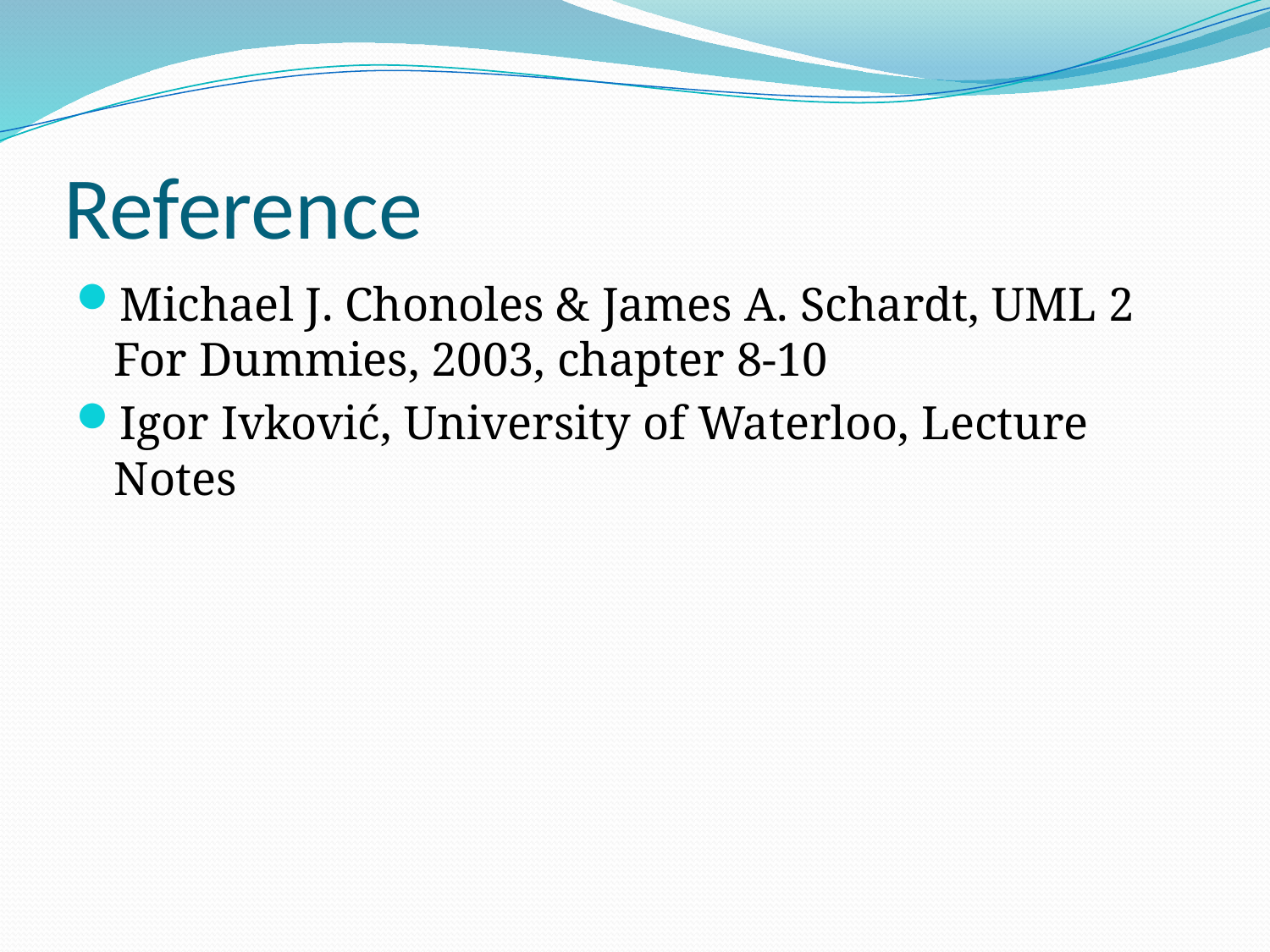

# Reference
Michael J. Chonoles & James A. Schardt, UML 2 For Dummies, 2003, chapter 8-10
Igor Ivković, University of Waterloo, Lecture Notes